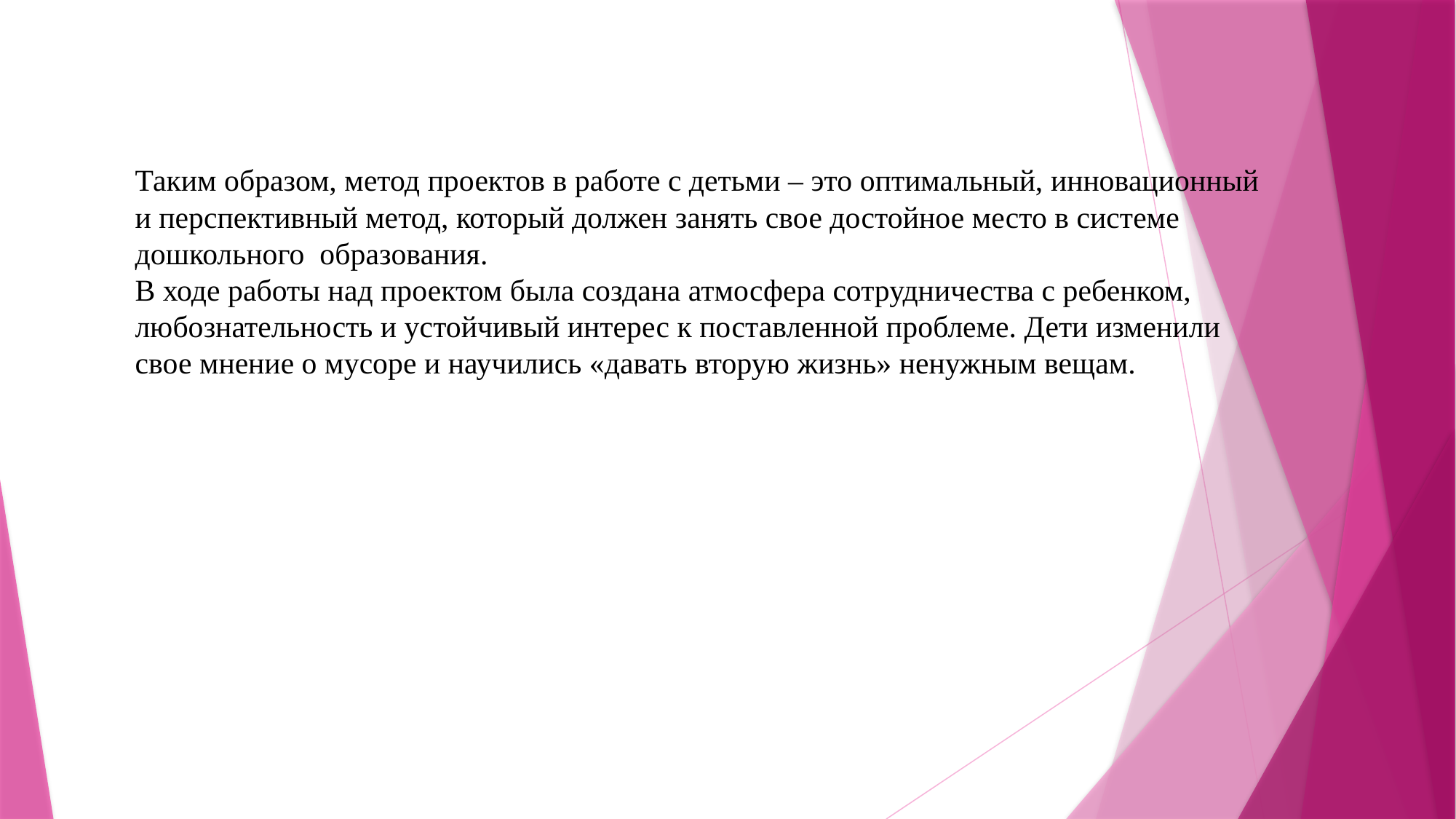

# Таким образом, метод проектов в работе с детьми – это оптимальный, инновационный и перспективный метод, который должен занять свое достойное место в системе дошкольного  образования. В ходе работы над проектом была создана атмосфера сотрудничества с ребенком, любознательность и устойчивый интерес к поставленной проблеме. Дети изменили свое мнение о мусоре и научились «давать вторую жизнь» ненужным вещам.